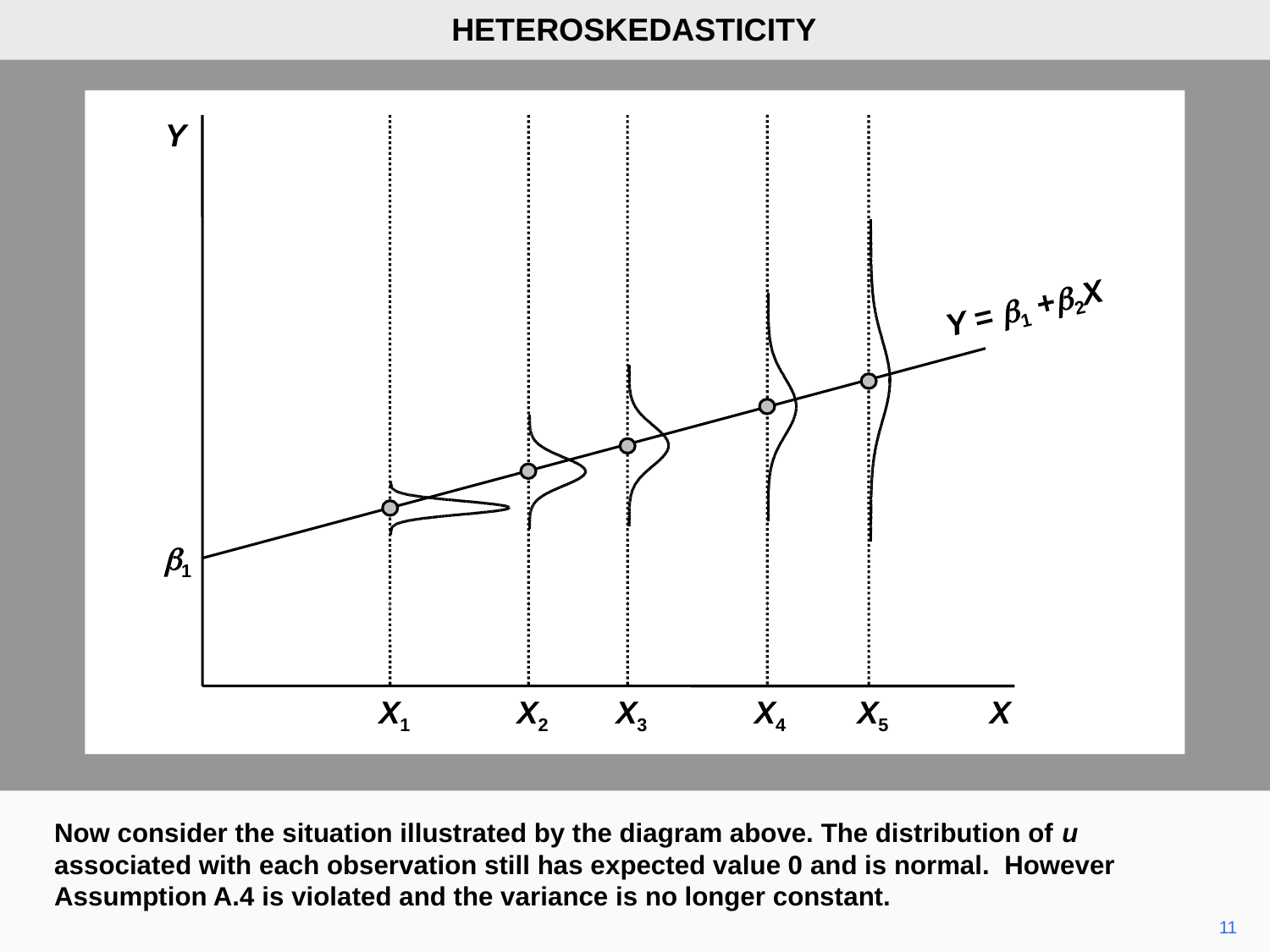

HETEROSKEDASTICITY

Y

Y = β1 +β2X

β1

X1
X2
X3
X4
X5
X

Now consider the situation illustrated by the diagram above. The distribution of u associated with each observation still has expected value 0 and is normal.  However Assumption A.4 is violated and the variance is no longer constant.

11